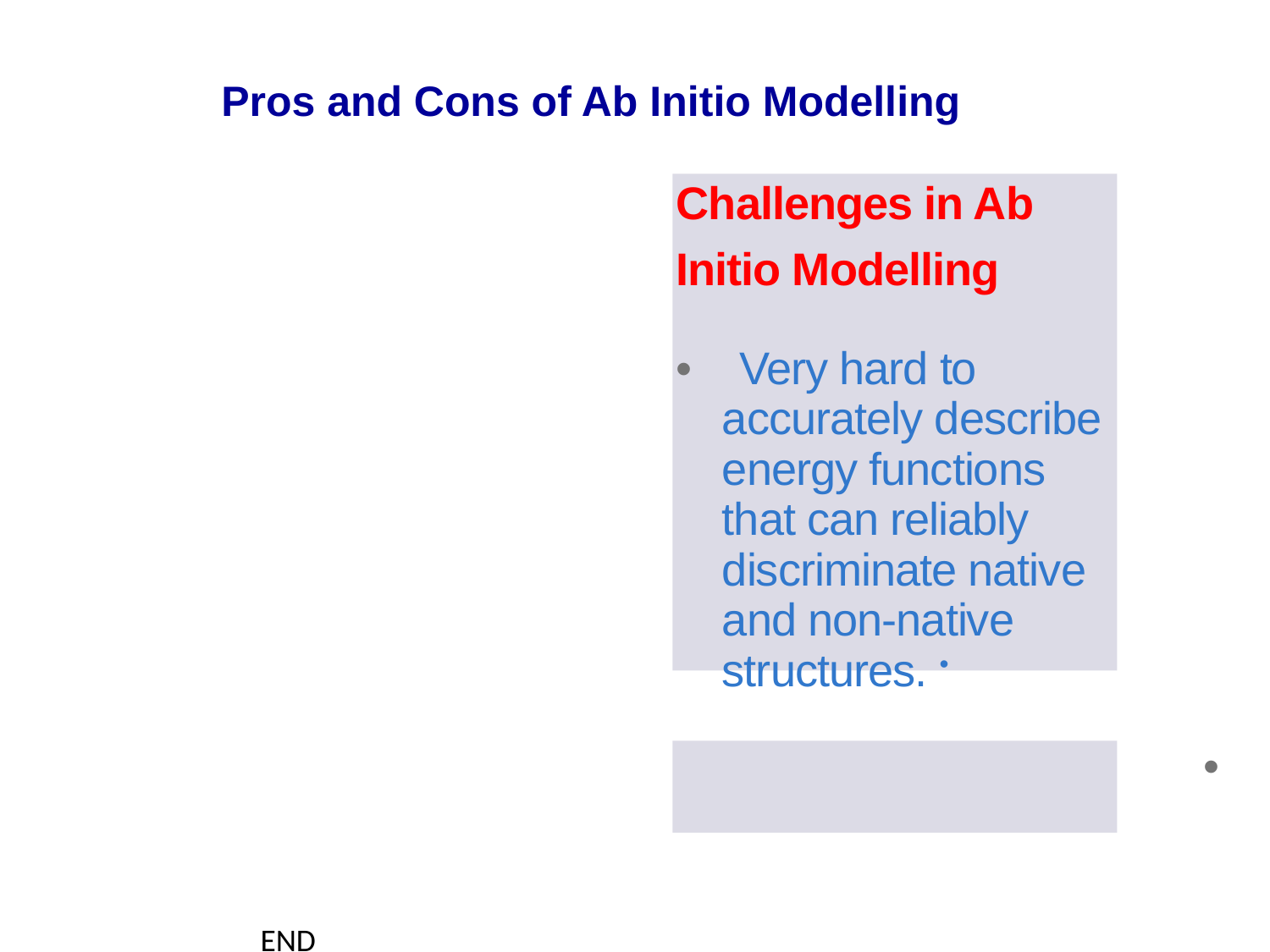

Pros and Cons of Ab Initio Modelling
Challenges in Ab
Initio Modelling
•    Very hard to accurately describe energy functions that can reliably discriminate native and non-native structures. •
•    Enormous amount of computations.
END